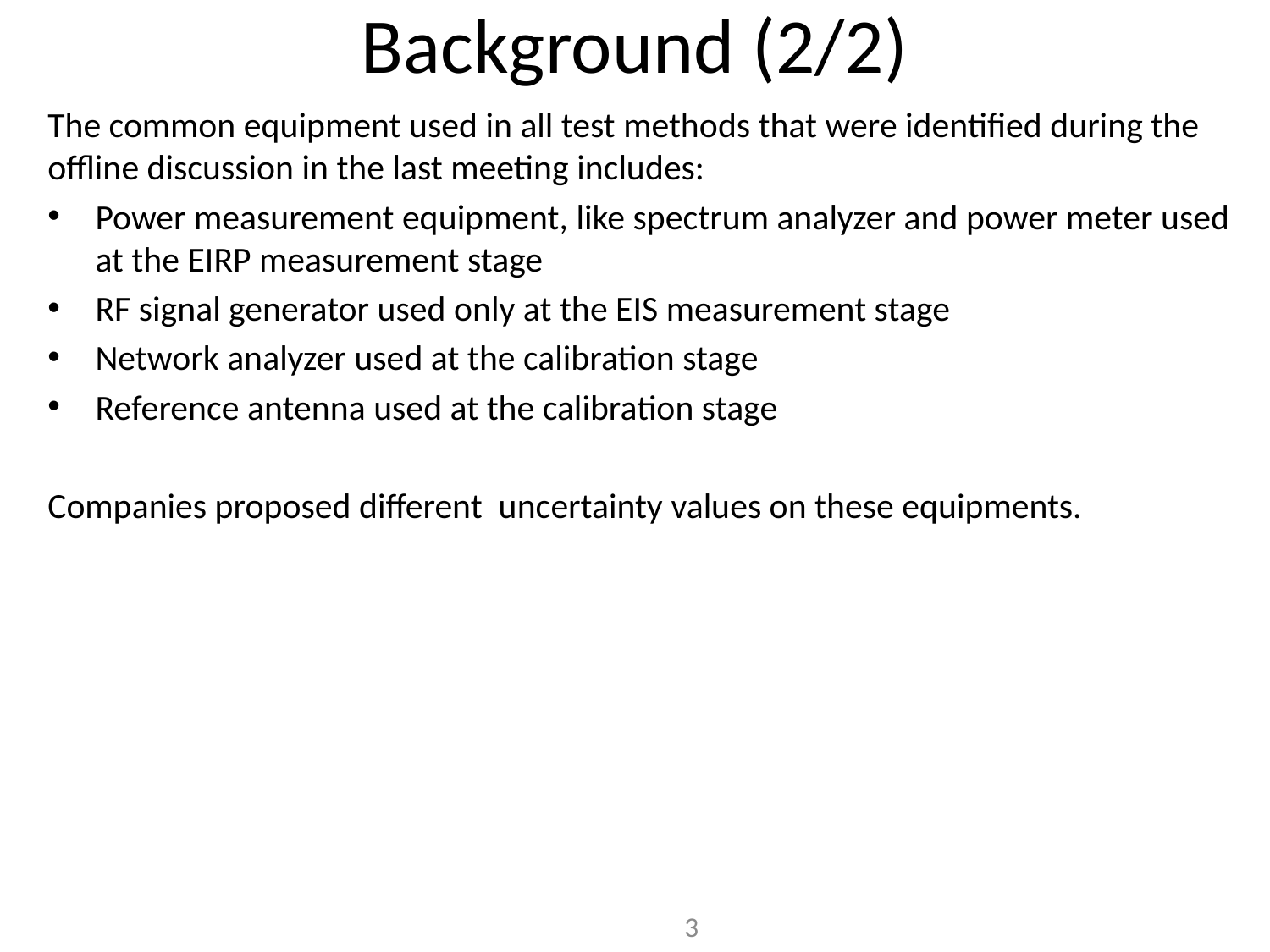

# Background (2/2)
The common equipment used in all test methods that were identified during the offline discussion in the last meeting includes:
Power measurement equipment, like spectrum analyzer and power meter used at the EIRP measurement stage
RF signal generator used only at the EIS measurement stage
Network analyzer used at the calibration stage
Reference antenna used at the calibration stage

Companies proposed different  uncertainty values on these equipments.
3